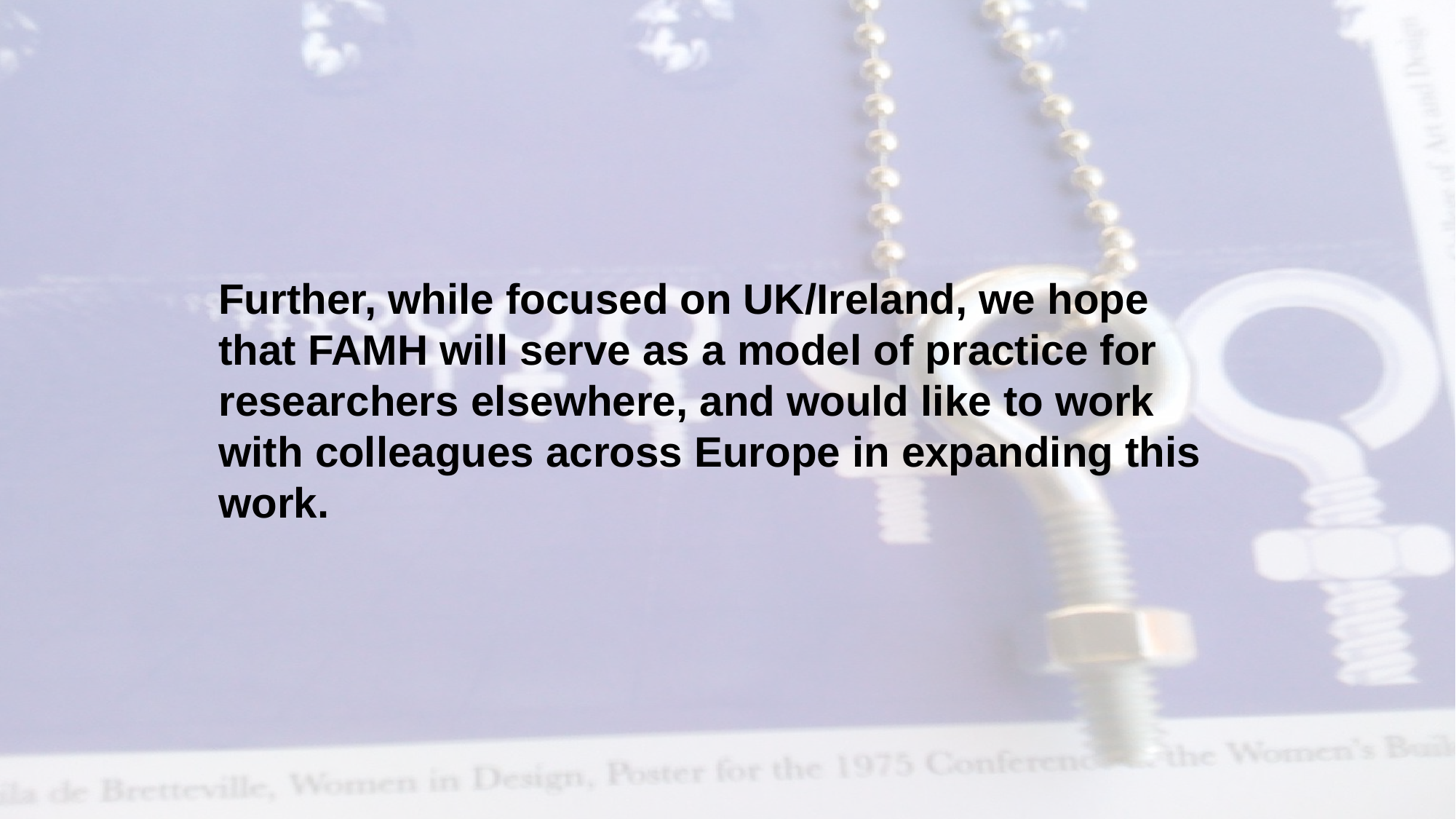

Further, while focused on UK/Ireland, we hope that FAMH will serve as a model of practice for researchers elsewhere, and would like to work with colleagues across Europe in expanding this work.